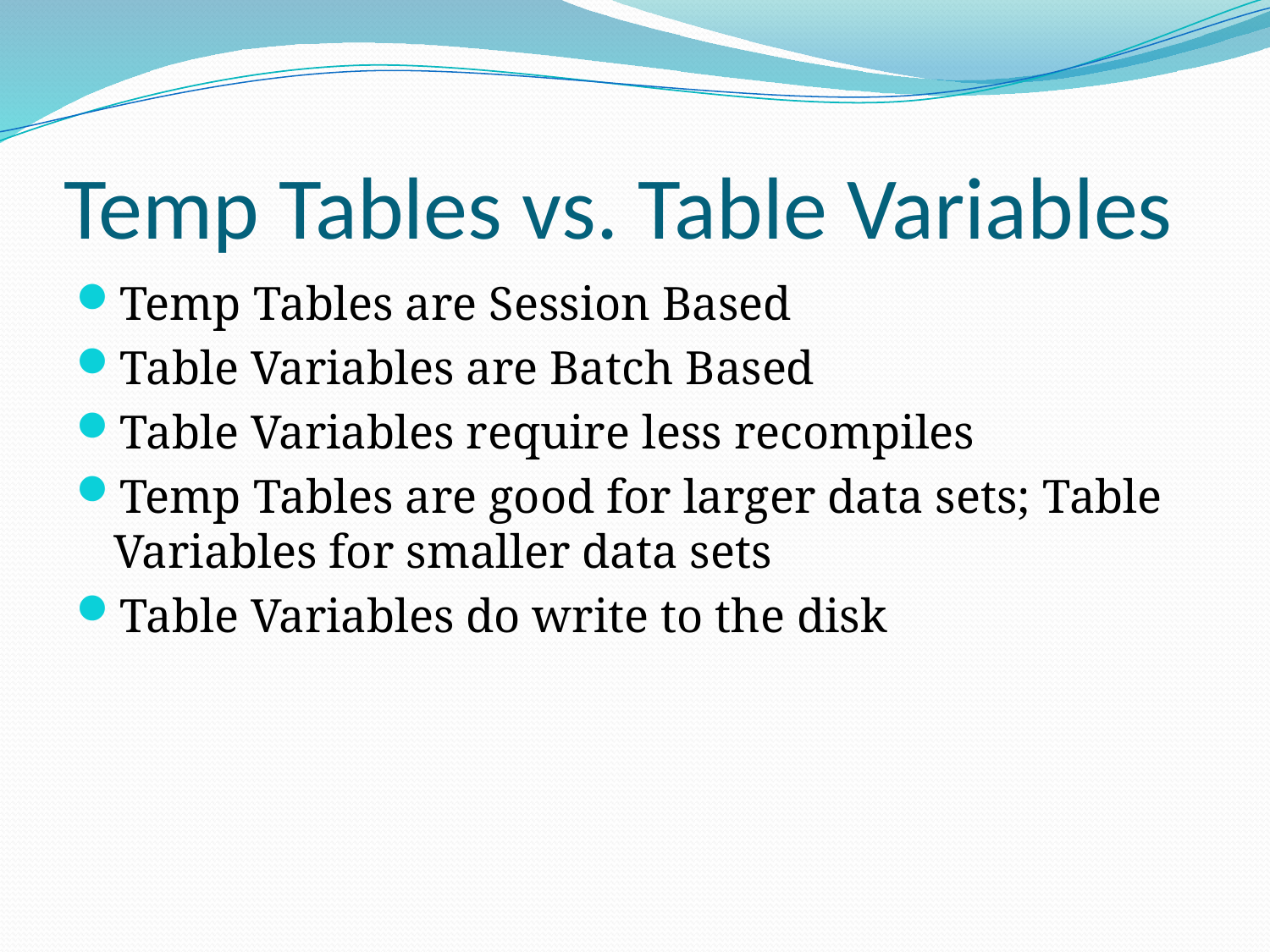

# Temp Tables vs. Table Variables
Temp Tables are Session Based
Table Variables are Batch Based
Table Variables require less recompiles
Temp Tables are good for larger data sets; Table Variables for smaller data sets
Table Variables do write to the disk